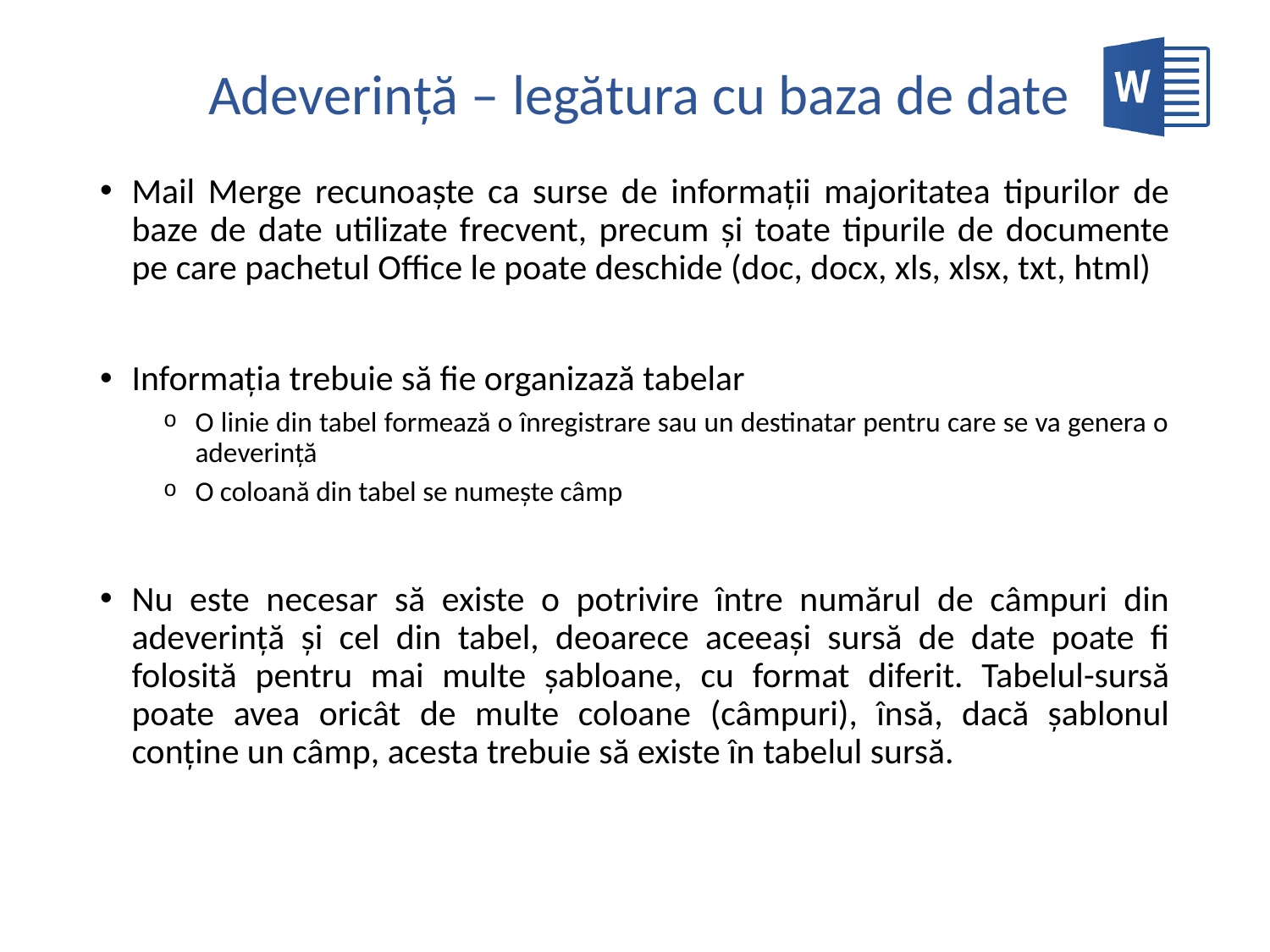

# Adeverinţă – legătura cu baza de date
Mail Merge recunoaşte ca surse de informaţii majoritatea tipurilor de baze de date utilizate frecvent, precum şi toate tipurile de documente pe care pachetul Office le poate deschide (doc, docx, xls, xlsx, txt, html)

Informaţia trebuie să fie organizază tabelar
O linie din tabel formează o înregistrare sau un destinatar pentru care se va genera o adeverinţă
O coloană din tabel se numeşte câmp

Nu este necesar să existe o potrivire între numărul de câmpuri din adeverinţă şi cel din tabel, deoarece aceeaşi sursă de date poate fi folosită pentru mai multe şabloane, cu format diferit. Tabelul-sursă poate avea oricât de multe coloane (câmpuri), însă, dacă şablonul conţine un câmp, acesta trebuie să existe în tabelul sursă.